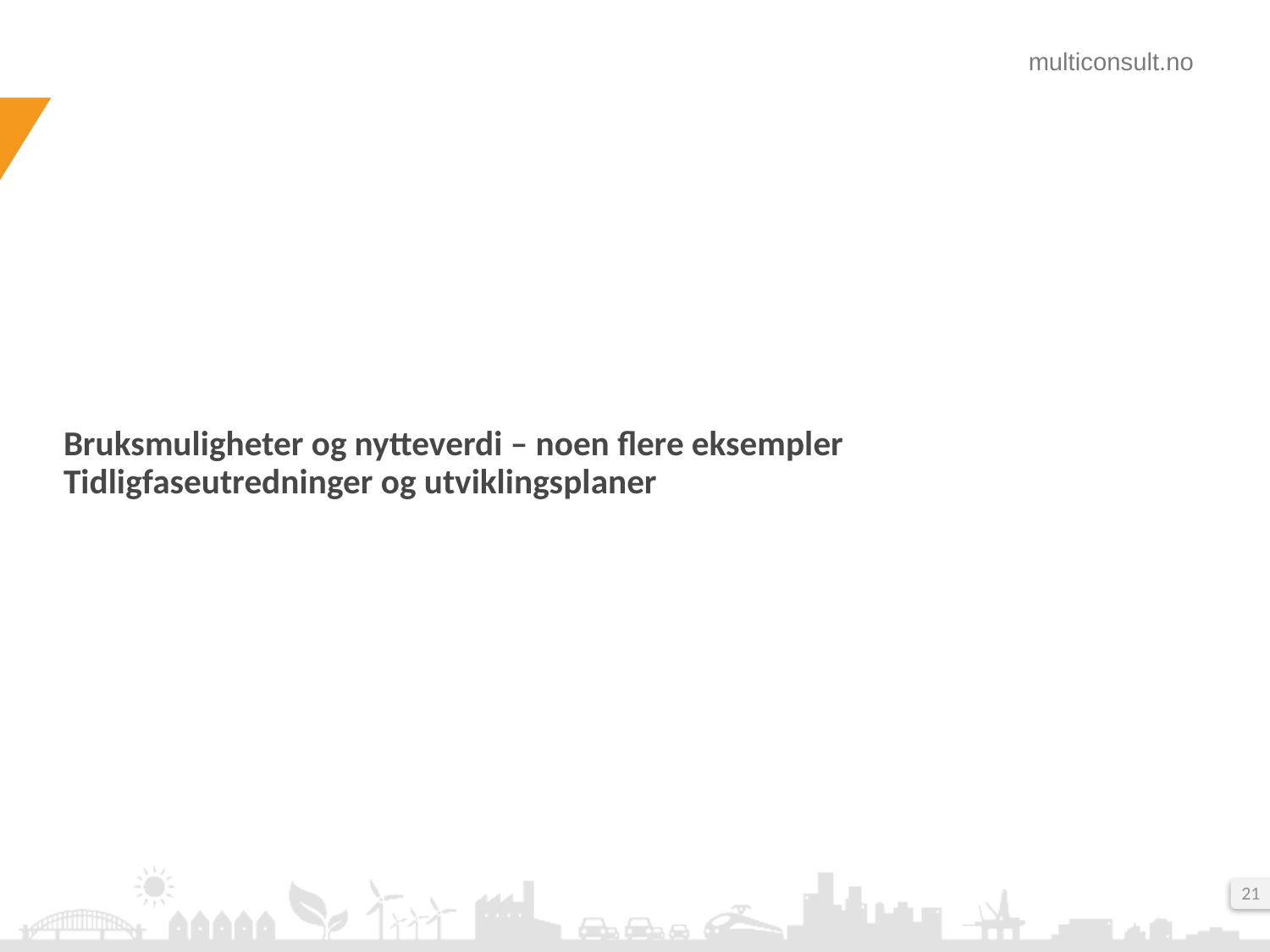

# Bruksmuligheter og nytteverdi – noen flere eksempler Tidligfaseutredninger og utviklingsplaner